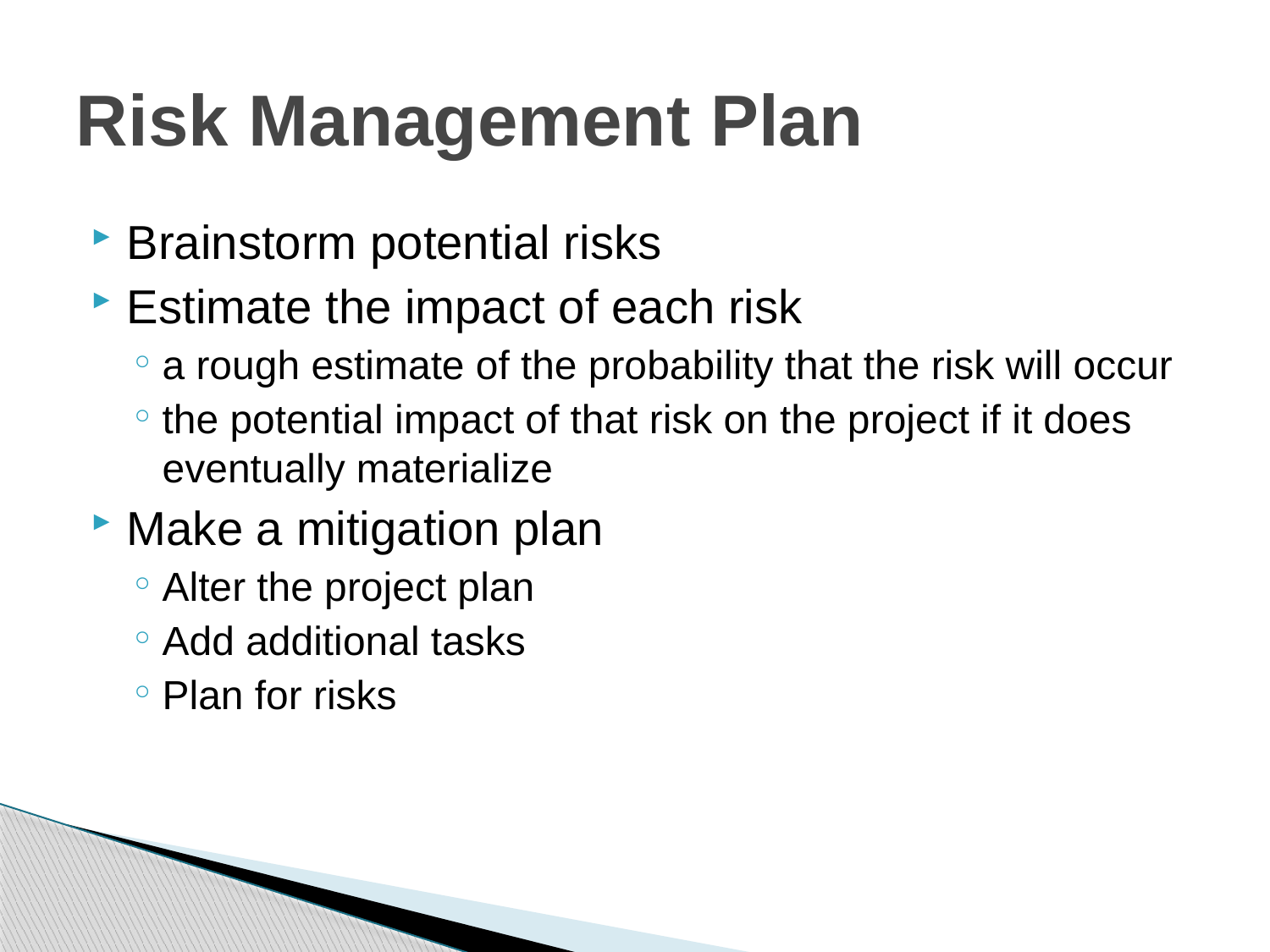

# Risk Management Plan
Brainstorm potential risks
Estimate the impact of each risk
a rough estimate of the probability that the risk will occur
the potential impact of that risk on the project if it does eventually materialize
Make a mitigation plan
Alter the project plan
Add additional tasks
Plan for risks